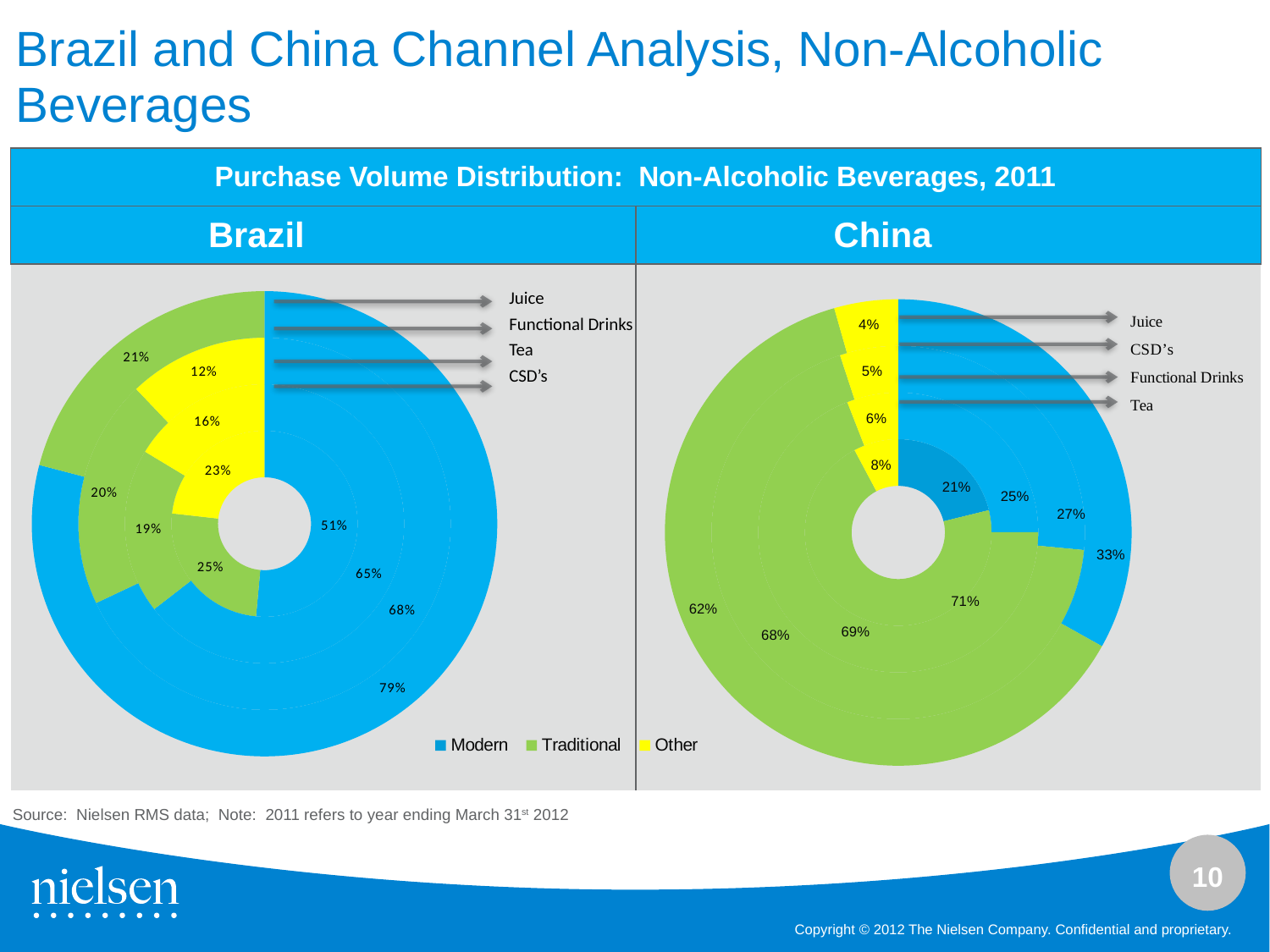

Brazil and China Channel Analysis, Non-Alcoholic Beverages
| Purchase Volume Distribution: Non-Alcoholic Beverages, 2011 |  |
| --- | --- |
| Brazil | China |
|  |  |

### Chart

| Category | Rtd Tea | Functional Drinks | Carbonated Soft Drinks | Juice |
|---|---|---|---|---|
| Modern | 0.21158850173289495 | 0.24970958104851326 | 0.2650683188944614 | 0.3311055360716143 |
| Traditional | 0.7108018057970966 | 0.6909900889431356 | 0.6844322638647875 | 0.6246389874739516 |
| Other | 0.07760969247000973 | 0.05930033000835203 | 0.05049941724075353 | 0.0442554764544344 |

### Chart

| Category | Carbonated Soft Drinks | Tea | Sports Drink | Juice |
|---|---|---|---|---|
| Modern | 0.5145449350764395 | 0.6450693339450018 | 0.6799060739693193 | 0.7906340709210229 |
| Traditional | 0.2531516614497895 | 0.19137909420800667 | 0.1989744166216272 | 0.20936589120061377 |
| On-Premise (Bar) | 0.23230340594699092 | 0.1635517221579727 | 0.12111911451851966 | None |
| Juice |
| --- |
| Functional Drinks |
| Tea |
| CSD’s |
Source:  Nielsen RMS data;  Note:  2011 refers to year ending March 31st 2012